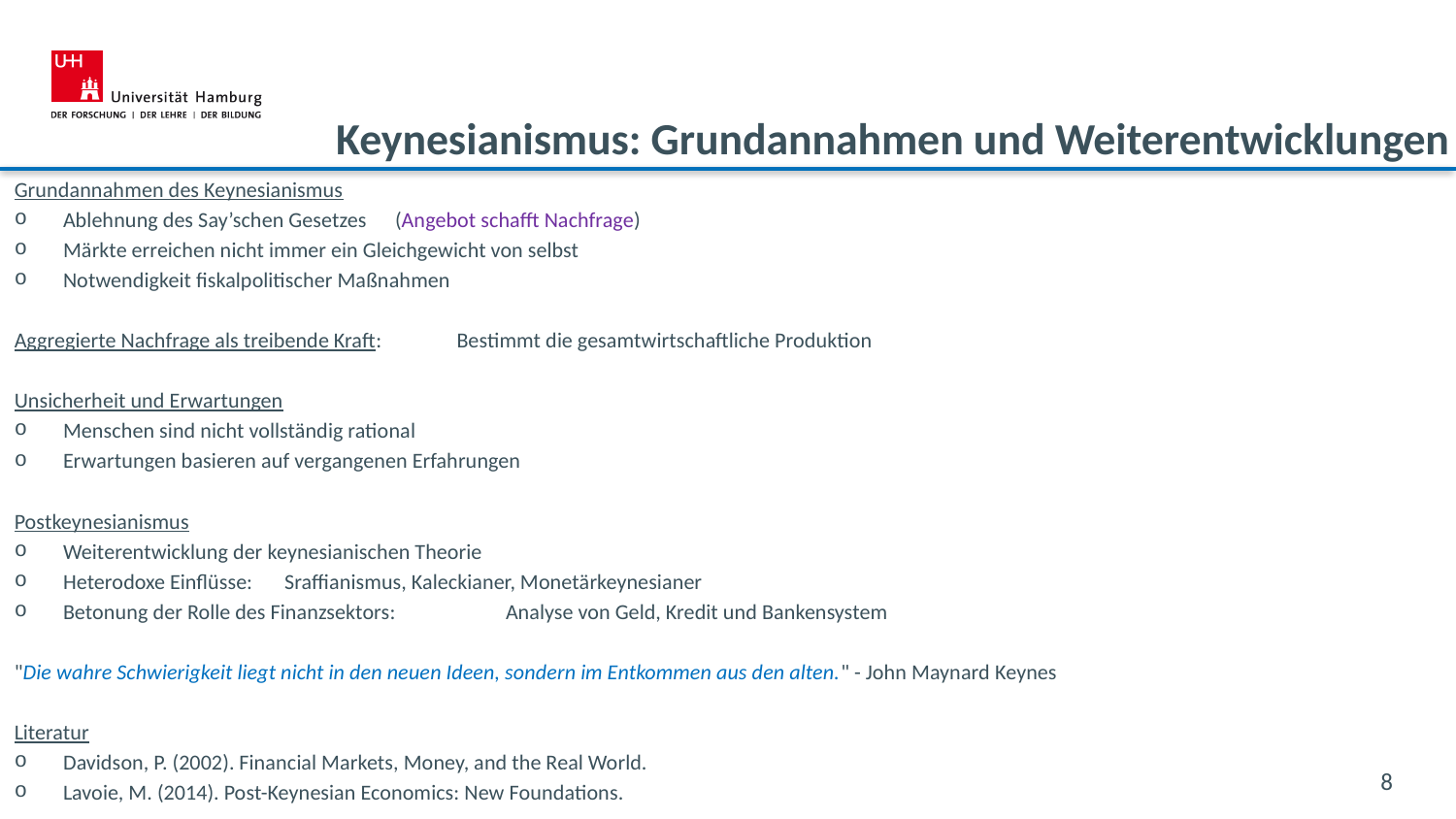

Keynesianismus: Grundannahmen und Weiterentwicklungen
Grundannahmen des Keynesianismus
Ablehnung des Say’schen Gesetzes							(Angebot schafft Nachfrage)
Märkte erreichen nicht immer ein Gleichgewicht von selbst
Notwendigkeit fiskalpolitischer Maßnahmen

Aggregierte Nachfrage als treibende Kraft:	Bestimmt die gesamtwirtschaftliche Produktion

Unsicherheit und Erwartungen
Menschen sind nicht vollständig rational
Erwartungen basieren auf vergangenen Erfahrungen

Postkeynesianismus
Weiterentwicklung der keynesianischen Theorie
Heterodoxe Einflüsse:					Sraffianismus, Kaleckianer, Monetärkeynesianer
Betonung der Rolle des Finanzsektors:			Analyse von Geld, Kredit und Bankensystem

"Die wahre Schwierigkeit liegt nicht in den neuen Ideen, sondern im Entkommen aus den alten." - John Maynard Keynes

Literatur
Davidson, P. (2002). Financial Markets, Money, and the Real World.
Lavoie, M. (2014). Post-Keynesian Economics: New Foundations.
8